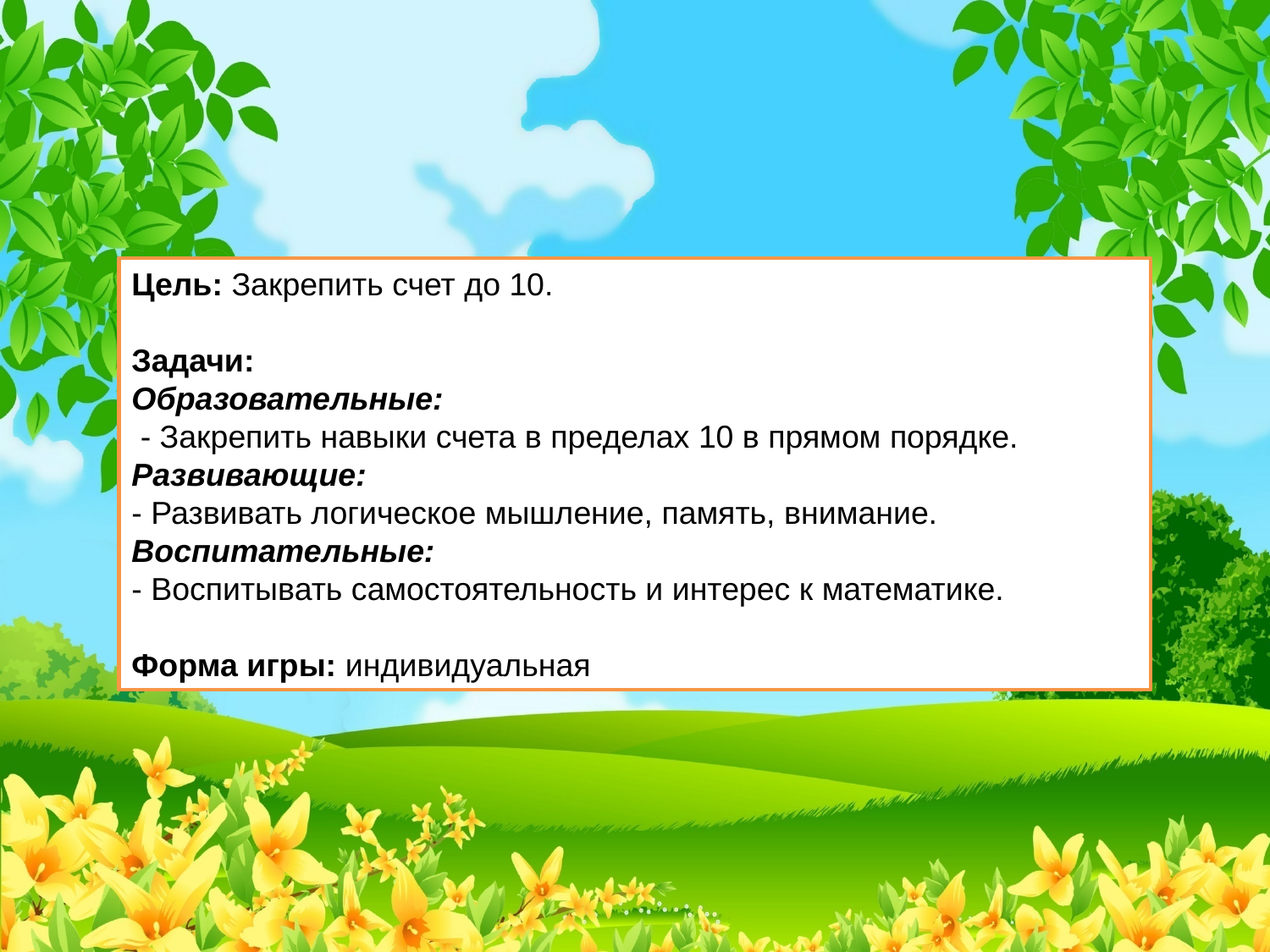

Цель: Закрепить счет до 10.

Задачи:
Образовательные:
 - Закрепить навыки счета в пределах 10 в прямом порядке.
Развивающие:
- Развивать логическое мышление, память, внимание.
Воспитательные:
- Воспитывать самостоятельность и интерес к математике.

Форма игры: индивидуальная